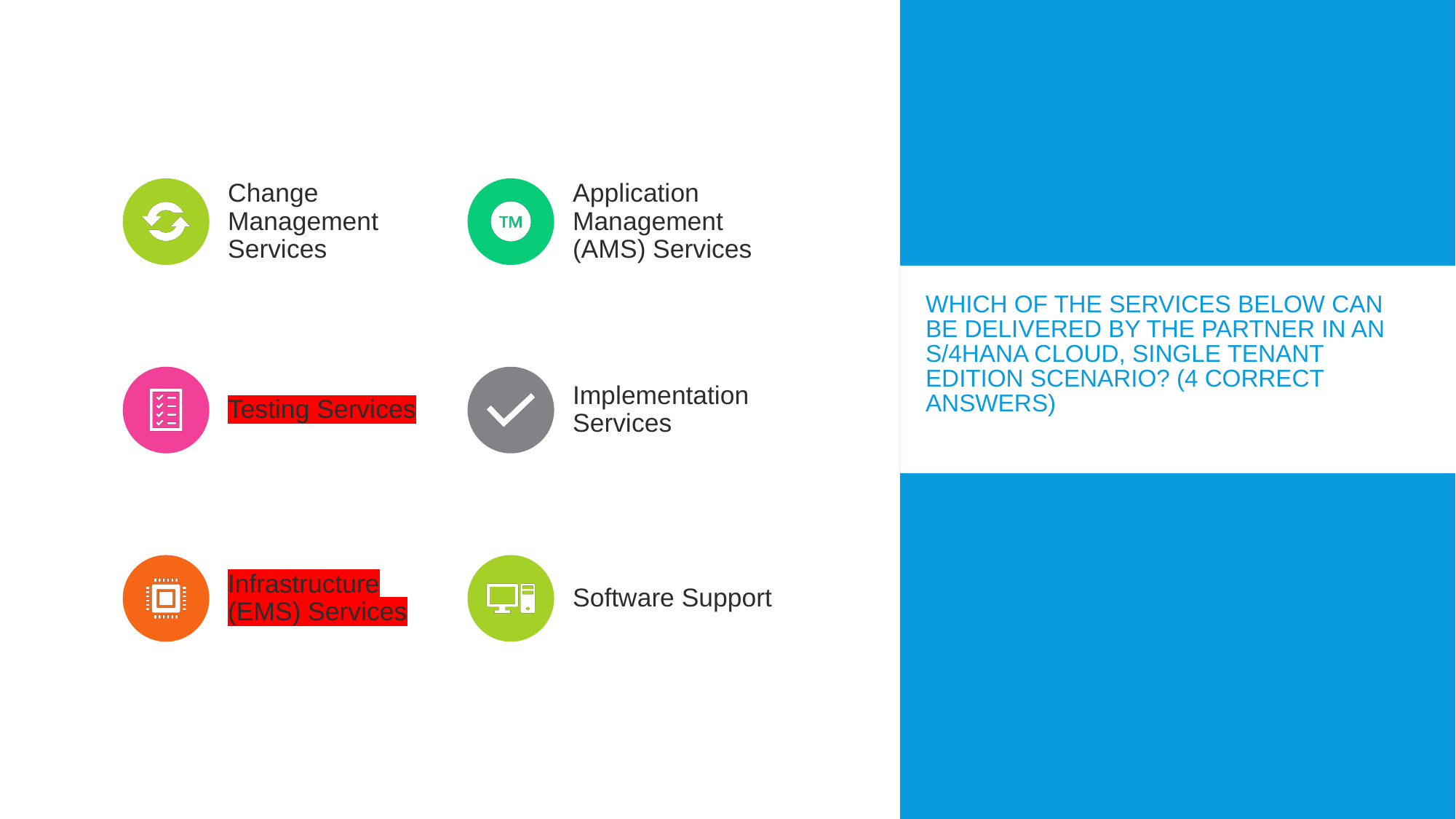

Change Management Services
Application Management (AMS) Services
Testing Services
Implementation Services
Infrastructure (EMS) Services
Software Support

# Which of the services below can be delivered by the partner in an S/4HANA Cloud, single tenant edition Scenario? (4 correct answers)